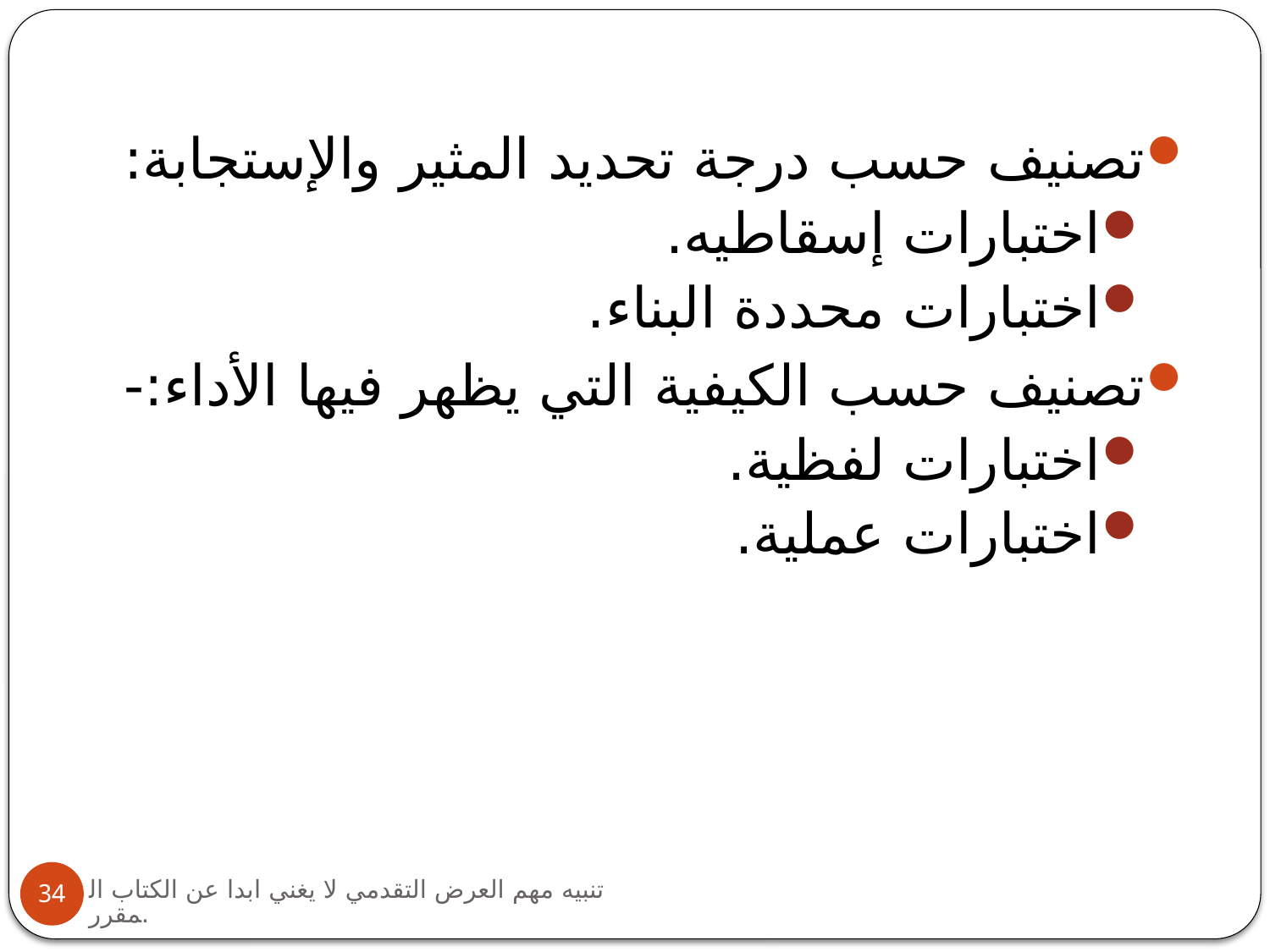

تصنيف حسب درجة تحديد المثير والإستجابة:
اختبارات إسقاطيه.
اختبارات محددة البناء.
تصنيف حسب الكيفية التي يظهر فيها الأداء:-
اختبارات لفظية.
اختبارات عملية.
تنبيه مهم العرض التقدمي لا يغني ابدا عن الكتاب المقرر.
34